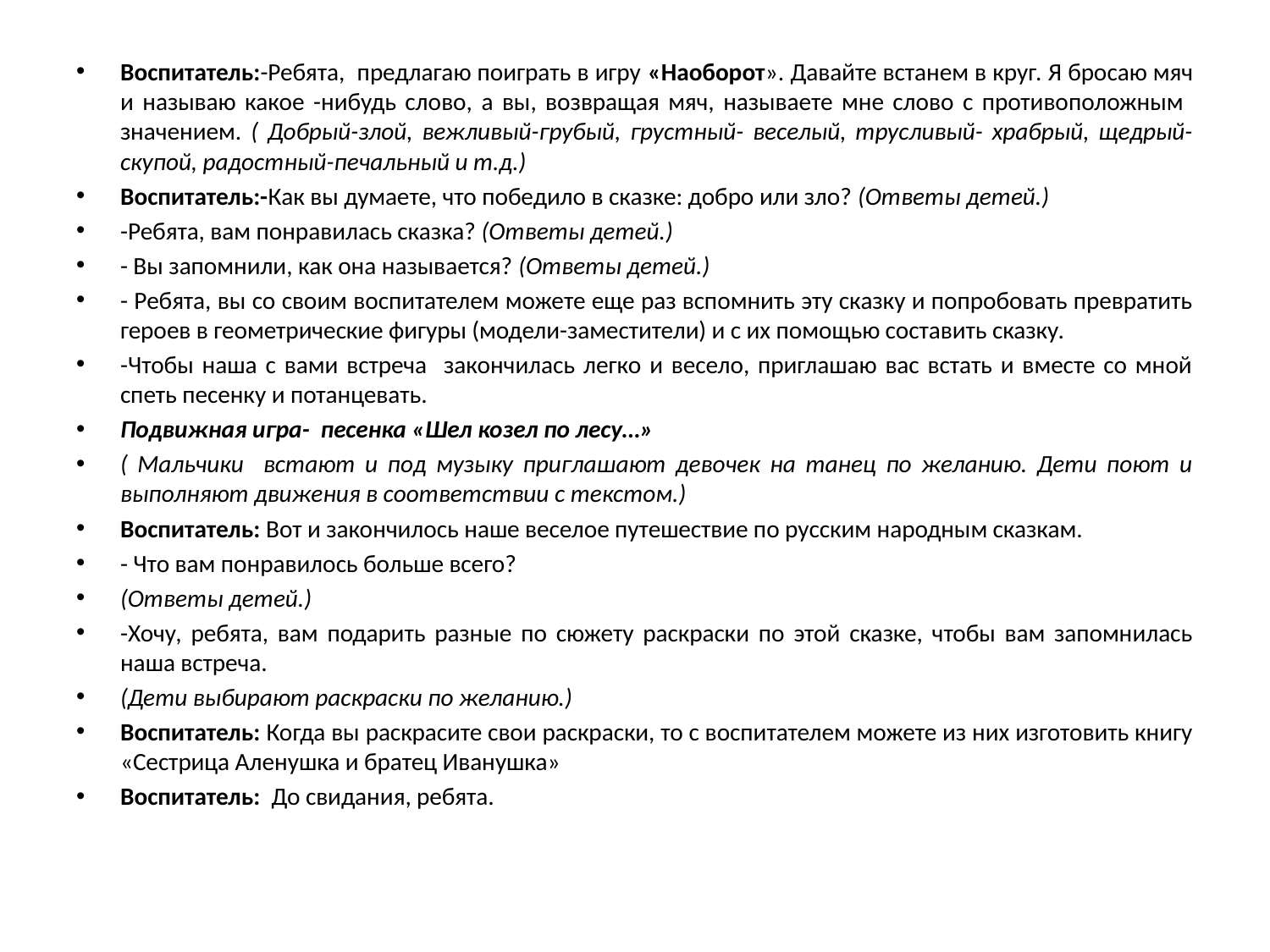

Воспитатель:-Ребята,  предлагаю поиграть в игру «Наоборот». Давайте встанем в круг. Я бросаю мяч и называю какое -нибудь слово, а вы, возвращая мяч, называете мне слово с противоположным  значением. ( Добрый-злой, вежливый-грубый, грустный- веселый, трусливый- храбрый, щедрый- скупой, радостный-печальный и т.д.)
Воспитатель:-Как вы думаете, что победило в сказке: добро или зло? (Ответы детей.)
-Ребята, вам понравилась сказка? (Ответы детей.)
- Вы запомнили, как она называется? (Ответы детей.)
- Ребята, вы со своим воспитателем можете еще раз вспомнить эту сказку и попробовать превратить героев в геометрические фигуры (модели-заместители) и с их помощью составить сказку.
-Чтобы наша с вами встреча  закончилась легко и весело, приглашаю вас встать и вместе со мной спеть песенку и потанцевать.
Подвижная игра-  песенка «Шел козел по лесу…»
( Мальчики  встают и под музыку приглашают девочек на танец по желанию. Дети поют и выполняют движения в соответствии с текстом.)
Воспитатель: Вот и закончилось наше веселое путешествие по русским народным сказкам.
- Что вам понравилось больше всего?
(Ответы детей.)
-Хочу, ребята, вам подарить разные по сюжету раскраски по этой сказке, чтобы вам запомнилась наша встреча.
(Дети выбирают раскраски по желанию.)
Воспитатель: Когда вы раскрасите свои раскраски, то с воспитателем можете из них изготовить книгу «Сестрица Аленушка и братец Иванушка»
Воспитатель:  До свидания, ребята.